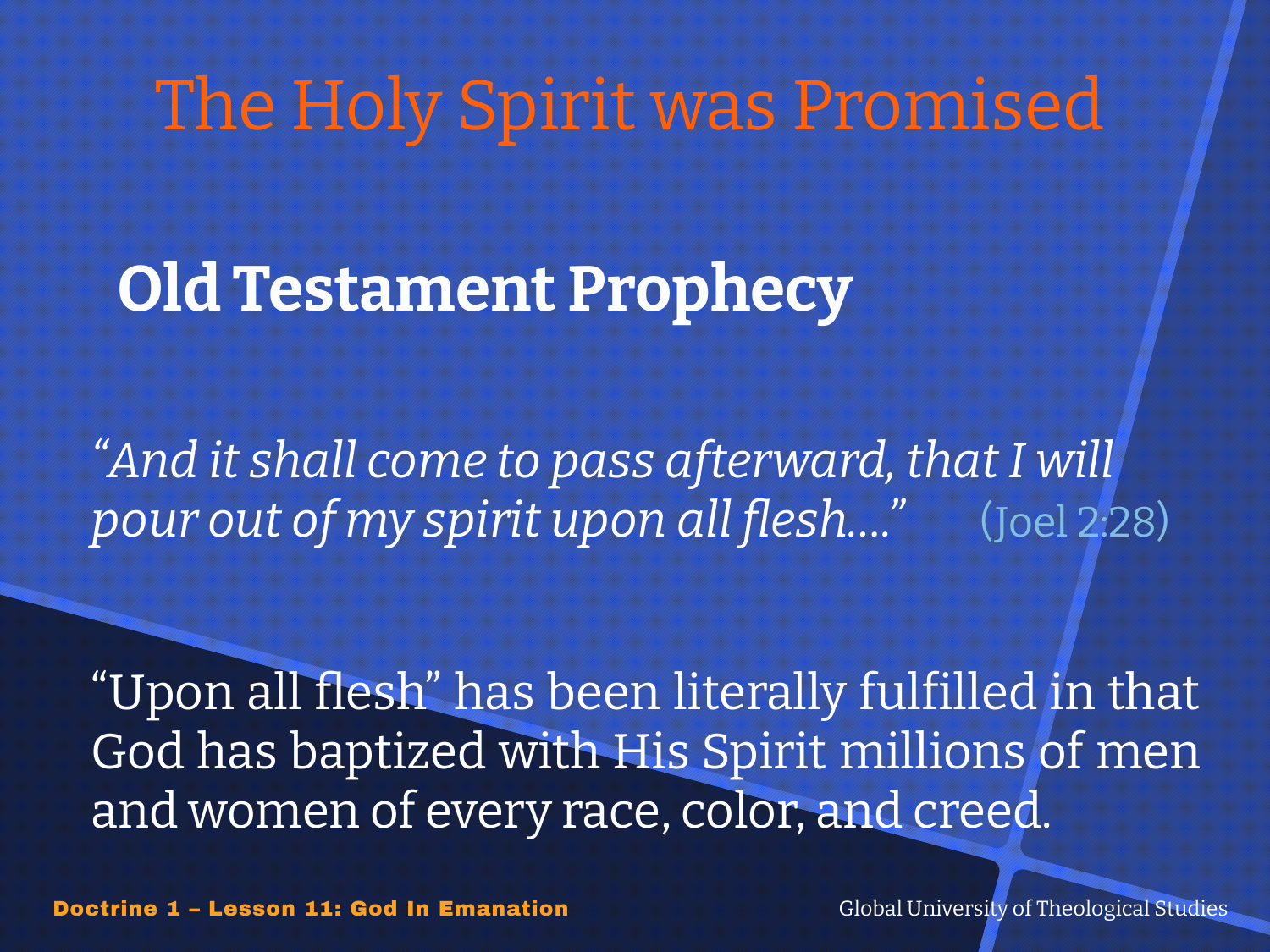

The Holy Spirit was Promised
Old Testament Prophecy
“And it shall come to pass afterward, that I will pour out of my spirit upon all flesh….”    	(Joel 2:28)
“Upon all flesh” has been literally fulfilled in that God has baptized with His Spirit millions of men and women of every race, color, and creed.
Doctrine 1 – Lesson 11: God In Emanation                                  Global University of Theological Studies